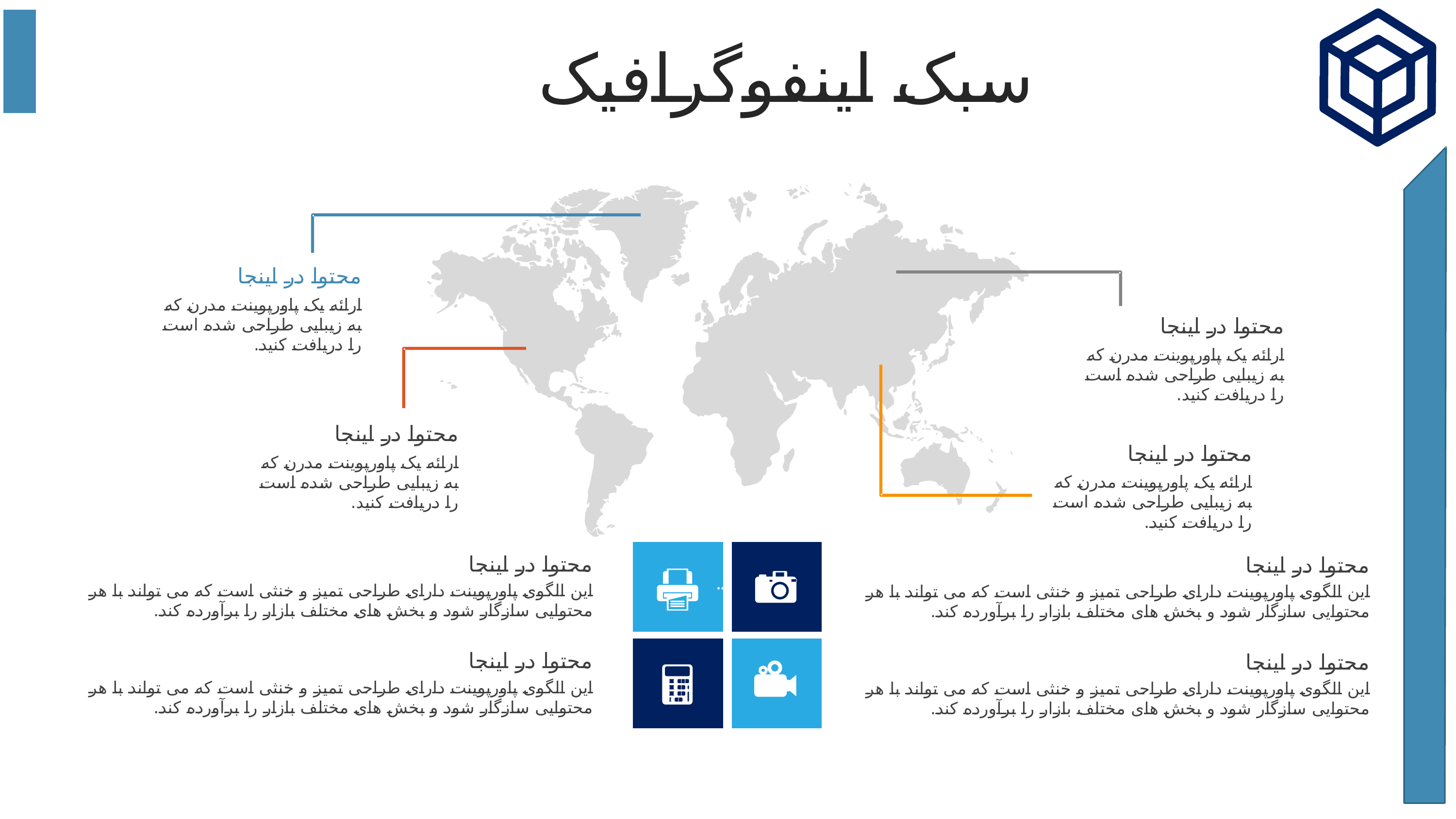

سبک اینفوگرافیک

محتوا در اینجا

ارائه یک پاورپوینت مدرن که به زیبایی طراحی شده است را دریافت کنید.
محتوا در اینجا

ارائه یک پاورپوینت مدرن که به زیبایی طراحی شده است را دریافت کنید.

محتوا در اینجا
محتوا در اینجا
ارائه یک پاورپوینت مدرن که به زیبایی طراحی شده است را دریافت کنید.
ارائه یک پاورپوینت مدرن که به زیبایی طراحی شده است را دریافت کنید.

محتوا در اینجا
محتوا در اینجا

این الگوی پاورپوینت دارای طراحی تمیز و خنثی است که می تواند با هر محتوایی سازگار شود و بخش های مختلف بازار را برآورده کند.
این الگوی پاورپوینت دارای طراحی تمیز و خنثی است که می تواند با هر محتوایی سازگار شود و بخش های مختلف بازار را برآورده کند.

محتوا در اینجا
محتوا در اینجا

این الگوی پاورپوینت دارای طراحی تمیز و خنثی است که می تواند با هر محتوایی سازگار شود و بخش های مختلف بازار را برآورده کند.
این الگوی پاورپوینت دارای طراحی تمیز و خنثی است که می تواند با هر محتوایی سازگار شود و بخش های مختلف بازار را برآورده کند.